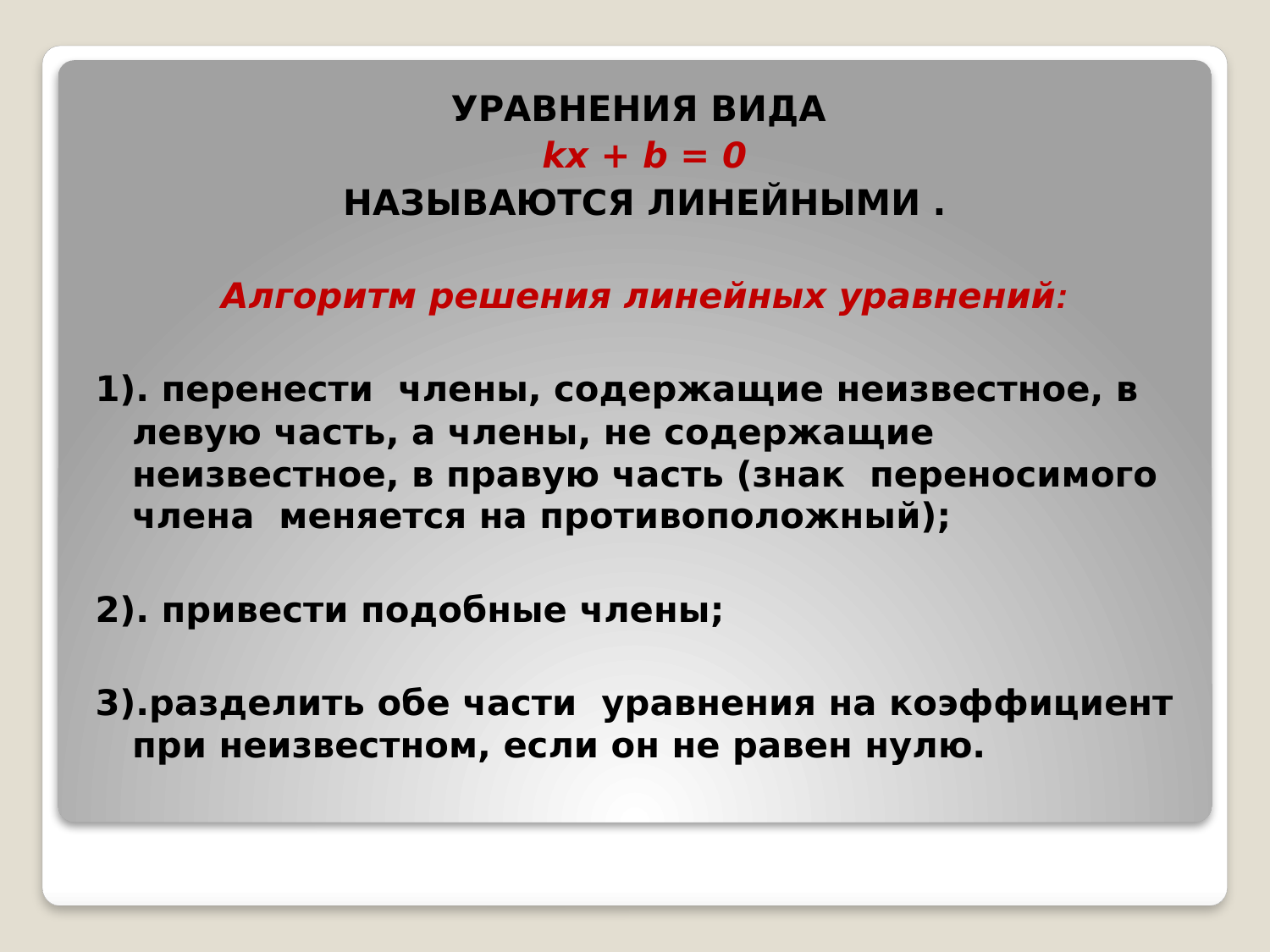

УРАВНЕНИЯ ВИДА
kx + b = 0
НАЗЫВАЮТСЯ ЛИНЕЙНЫМИ .

Алгоритм решения линейных уравнений:

1). перенести  члены, содержащие неизвестное, в левую часть, а члены, не содержащие неизвестное, в правую часть (знак  переносимого члена  меняется на противоположный);

2). привести подобные члены;

3).разделить обе части  уравнения на коэффициент при неизвестном, если он не равен нулю.

#